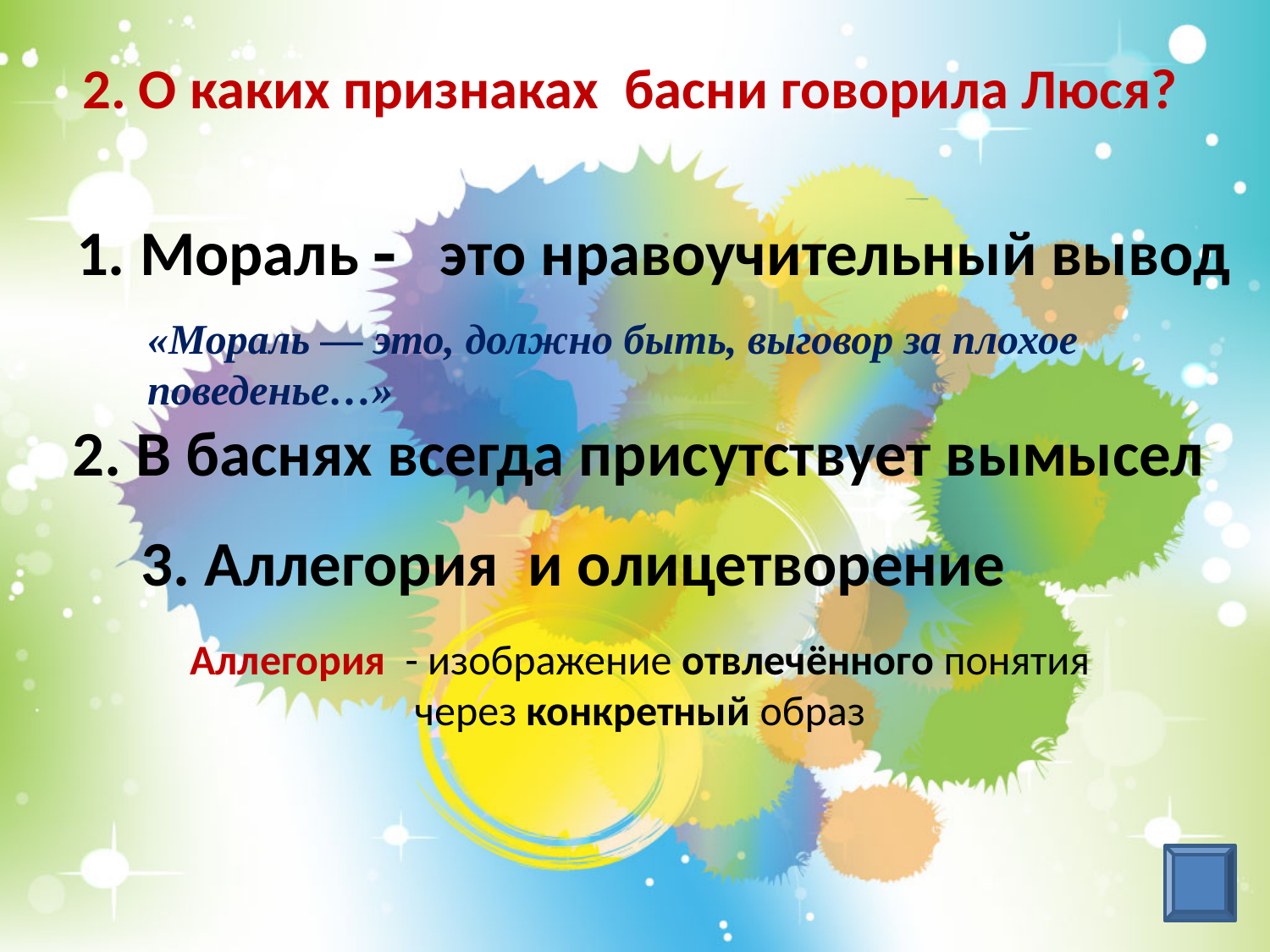

2. О каких признаках  басни говорила Люся?
1. Мораль −
это нравоучительный вывод
«Мораль — это, должно быть, выговор за плохое поведенье…»
2. В баснях всегда присутствует вымысел
3. Аллегория  и олицетворение
Аллегория  - изображение отвлечённого понятия через конкретный образ